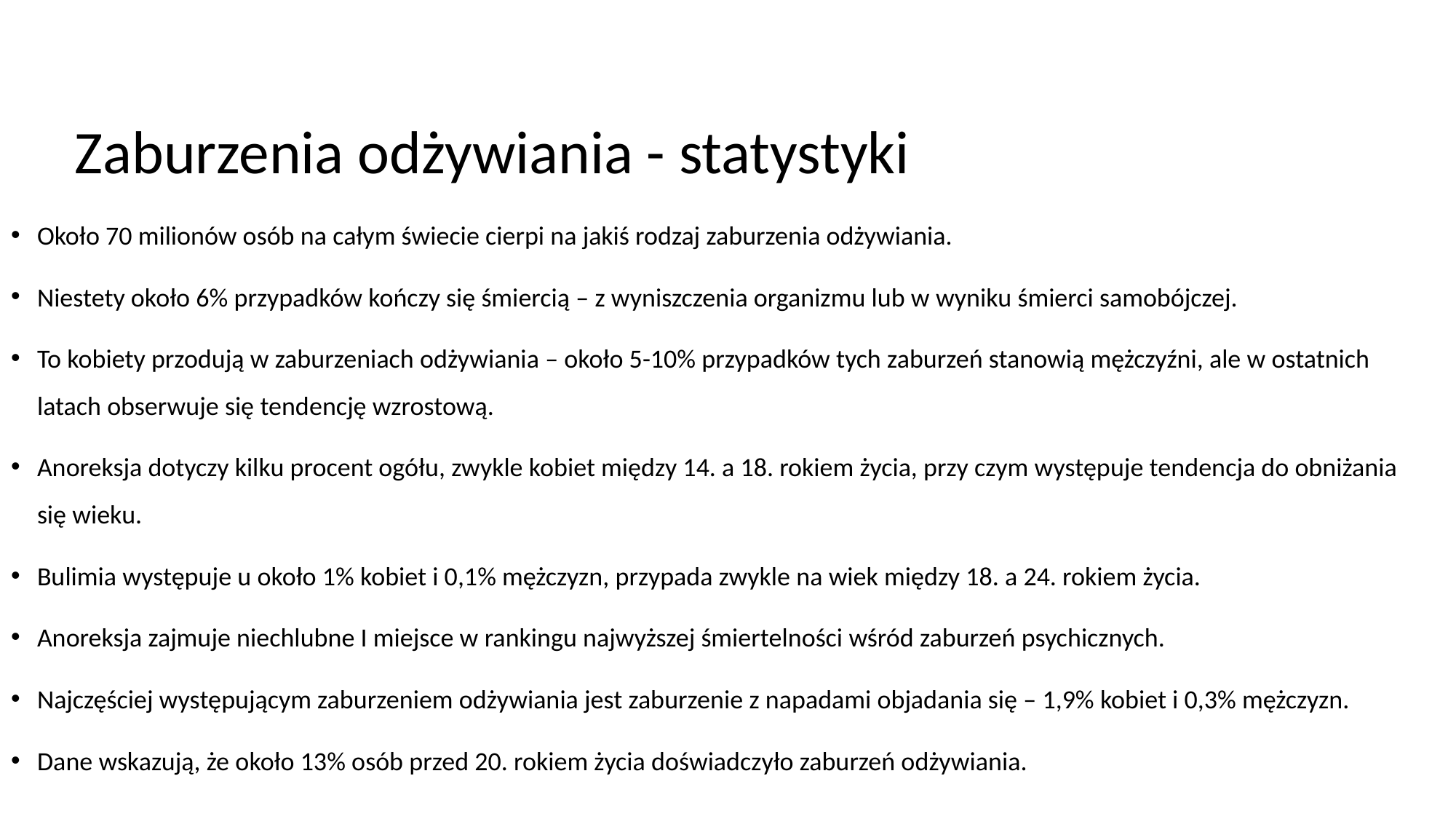

# Zaburzenia odżywiania - statystyki
Około 70 milionów osób na całym świecie cierpi na jakiś rodzaj zaburzenia odżywiania.
Niestety około 6% przypadków kończy się śmiercią – z wyniszczenia organizmu lub w wyniku śmierci samobójczej.
To kobiety przodują w zaburzeniach odżywiania – około 5-10% przypadków tych zaburzeń stanowią mężczyźni, ale w ostatnich latach obserwuje się tendencję wzrostową.
Anoreksja dotyczy kilku procent ogółu, zwykle kobiet między 14. a 18. rokiem życia, przy czym występuje tendencja do obniżania się wieku.
Bulimia występuje u około 1% kobiet i 0,1% mężczyzn, przypada zwykle na wiek między 18. a 24. rokiem życia.
Anoreksja zajmuje niechlubne I miejsce w rankingu najwyższej śmiertelności wśród zaburzeń psychicznych.
Najczęściej występującym zaburzeniem odżywiania jest zaburzenie z napadami objadania się – 1,9% kobiet i 0,3% mężczyzn.
Dane wskazują, że około 13% osób przed 20. rokiem życia doświadczyło zaburzeń odżywiania.